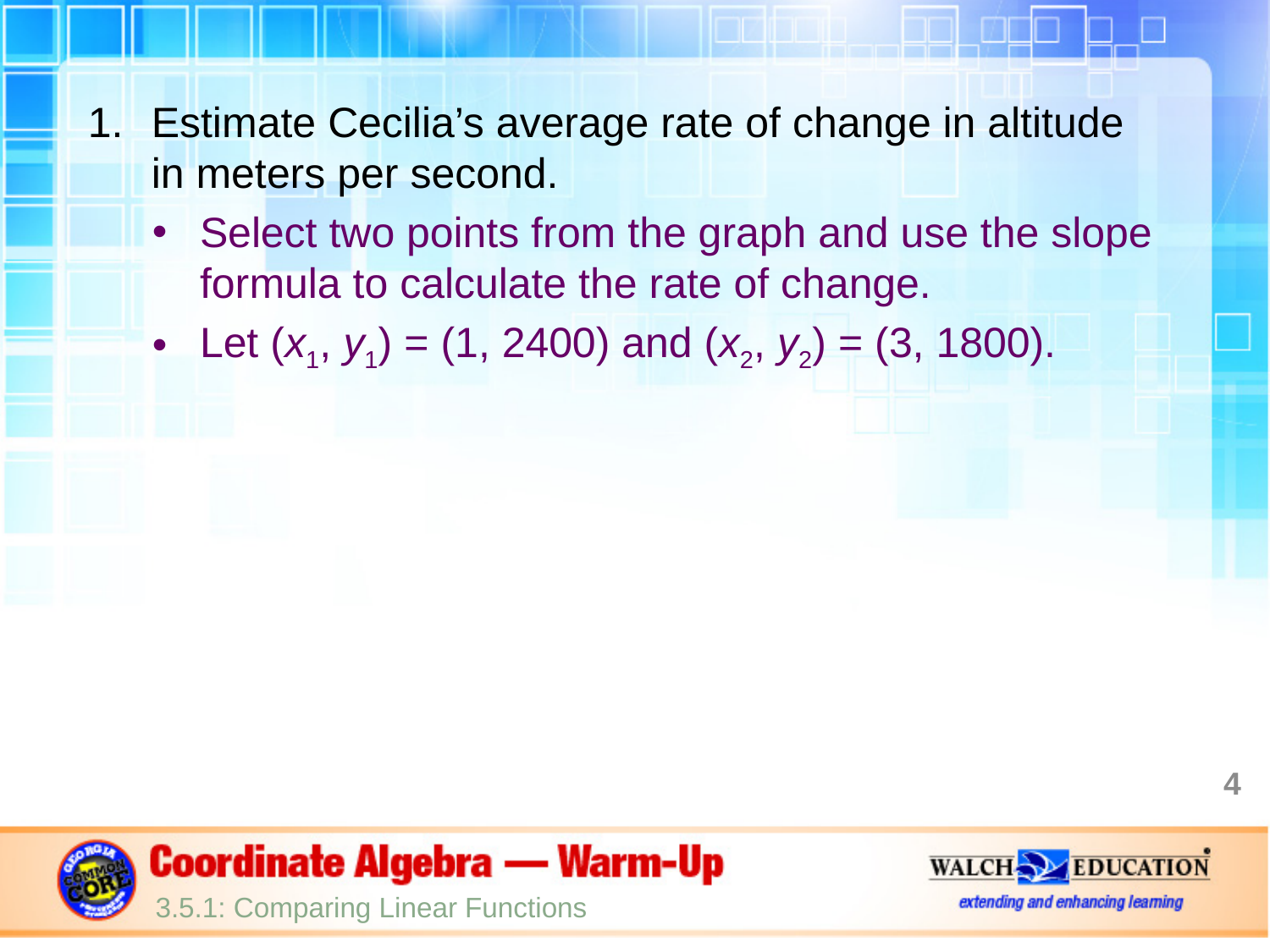

Estimate Cecilia’s average rate of change in altitude in meters per second.
Select two points from the graph and use the slope formula to calculate the rate of change.
Let (x1, y1) = (1, 2400) and (x2, y2) = (3, 1800).

4

3.5.1: Comparing Linear Functions